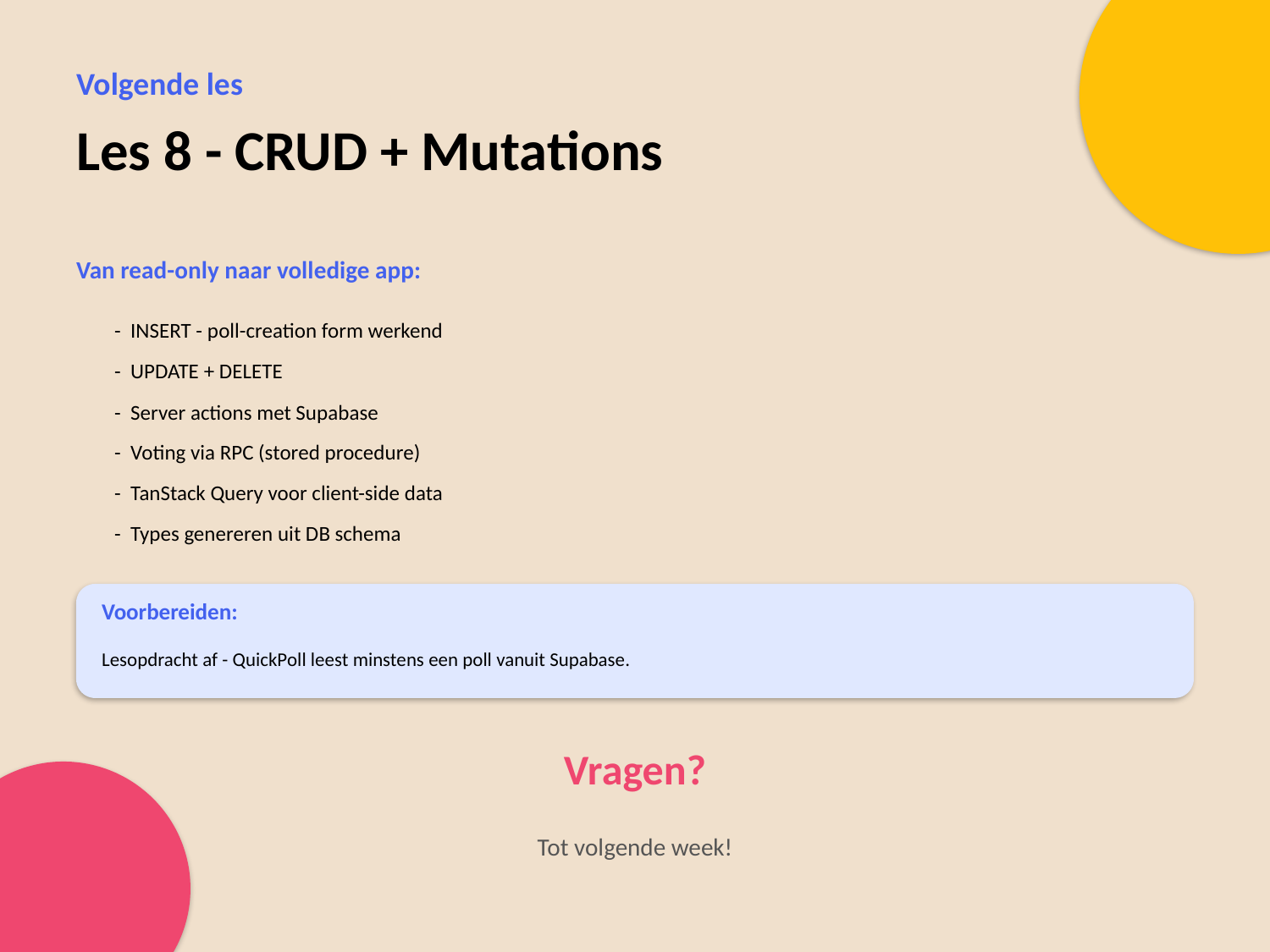

Volgende les
Les 8 - CRUD + Mutations
Van read-only naar volledige app:
-  INSERT - poll-creation form werkend
-  UPDATE + DELETE
-  Server actions met Supabase
-  Voting via RPC (stored procedure)
-  TanStack Query voor client-side data
-  Types genereren uit DB schema

Voorbereiden:
Lesopdracht af - QuickPoll leest minstens een poll vanuit Supabase.
Vragen?

Tot volgende week!